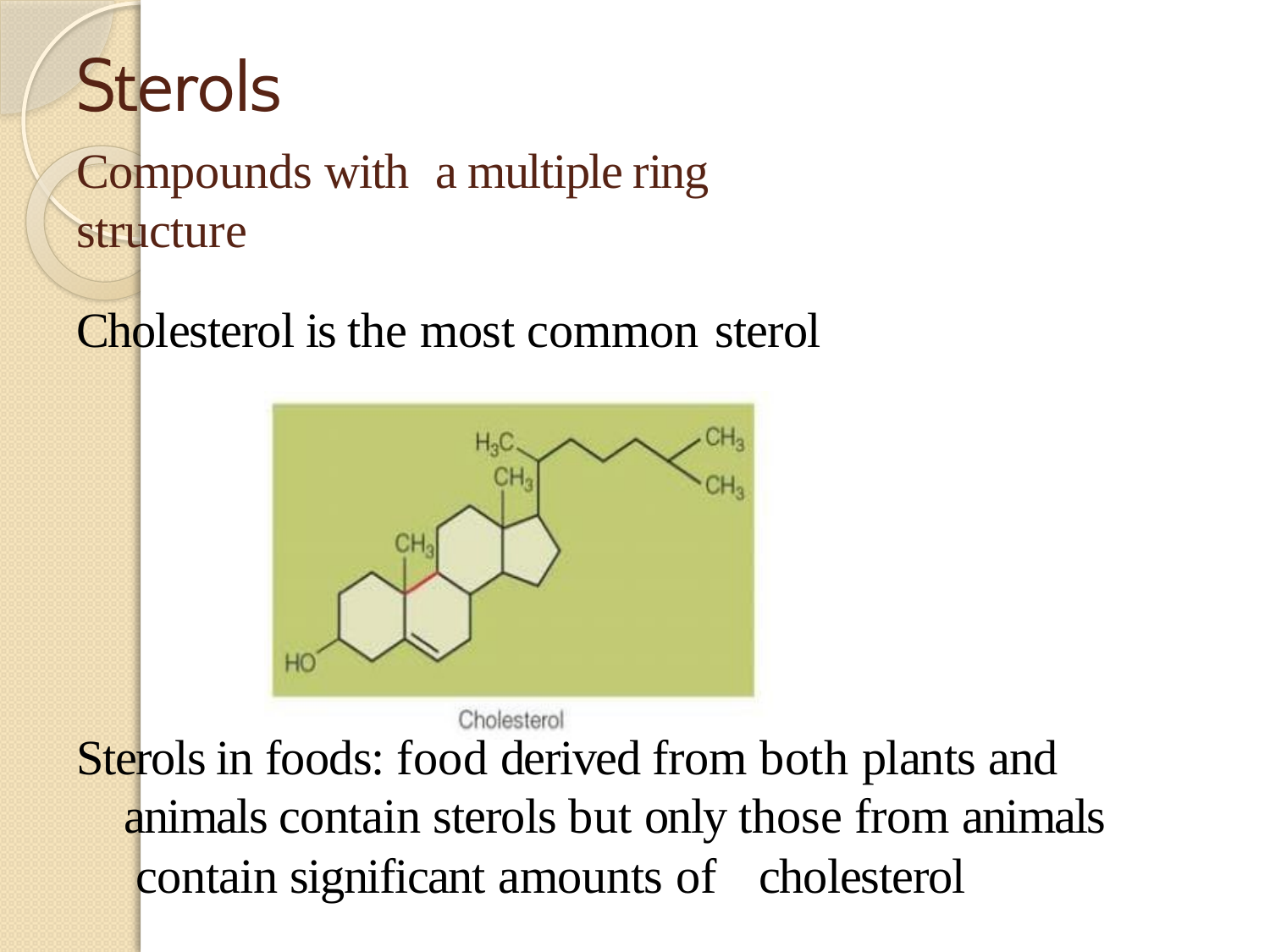

# Sterols
Compounds with	a multiple ring structure
Cholesterol is the most common sterol

Sterols in foods: food derived from both plants and  animals contain sterols but only those from animals  contain significant amounts of	cholesterol